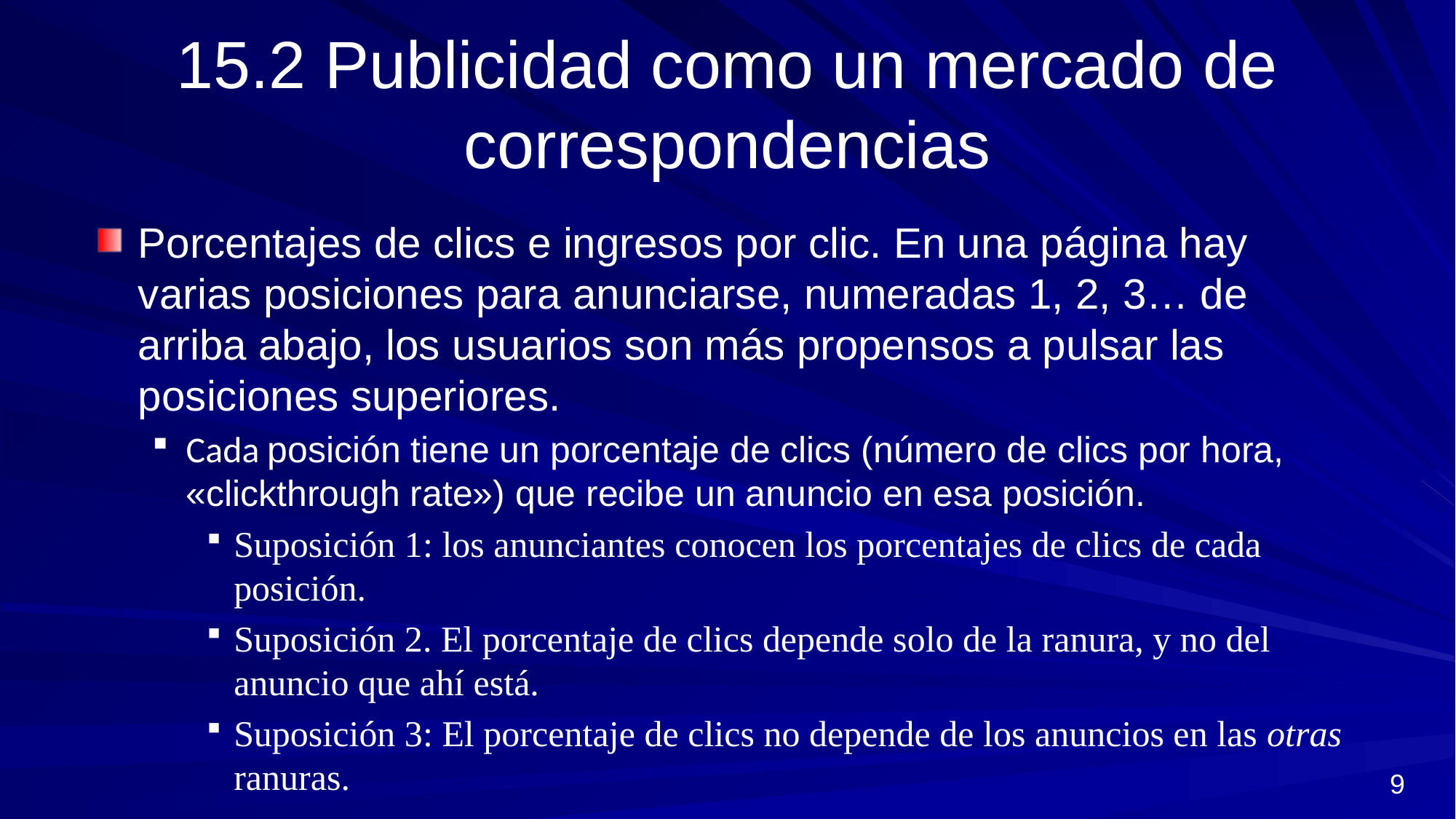

# 15.2 Publicidad como un mercado de correspondencias
Porcentajes de clics e ingresos por clic. En una página hay varias posiciones para anunciarse, numeradas 1, 2, 3… de arriba abajo, los usuarios son más propensos a pulsar las posiciones superiores.
Cada posición tiene un porcentaje de clics (número de clics por hora, «clickthrough rate») que recibe un anuncio en esa posición.
Suposición 1: los anunciantes conocen los porcentajes de clics de cada posición.
Suposición 2. El porcentaje de clics depende solo de la ranura, y no del anuncio que ahí está.
Suposición 3: El porcentaje de clics no depende de los anuncios en las otras ranuras.
9